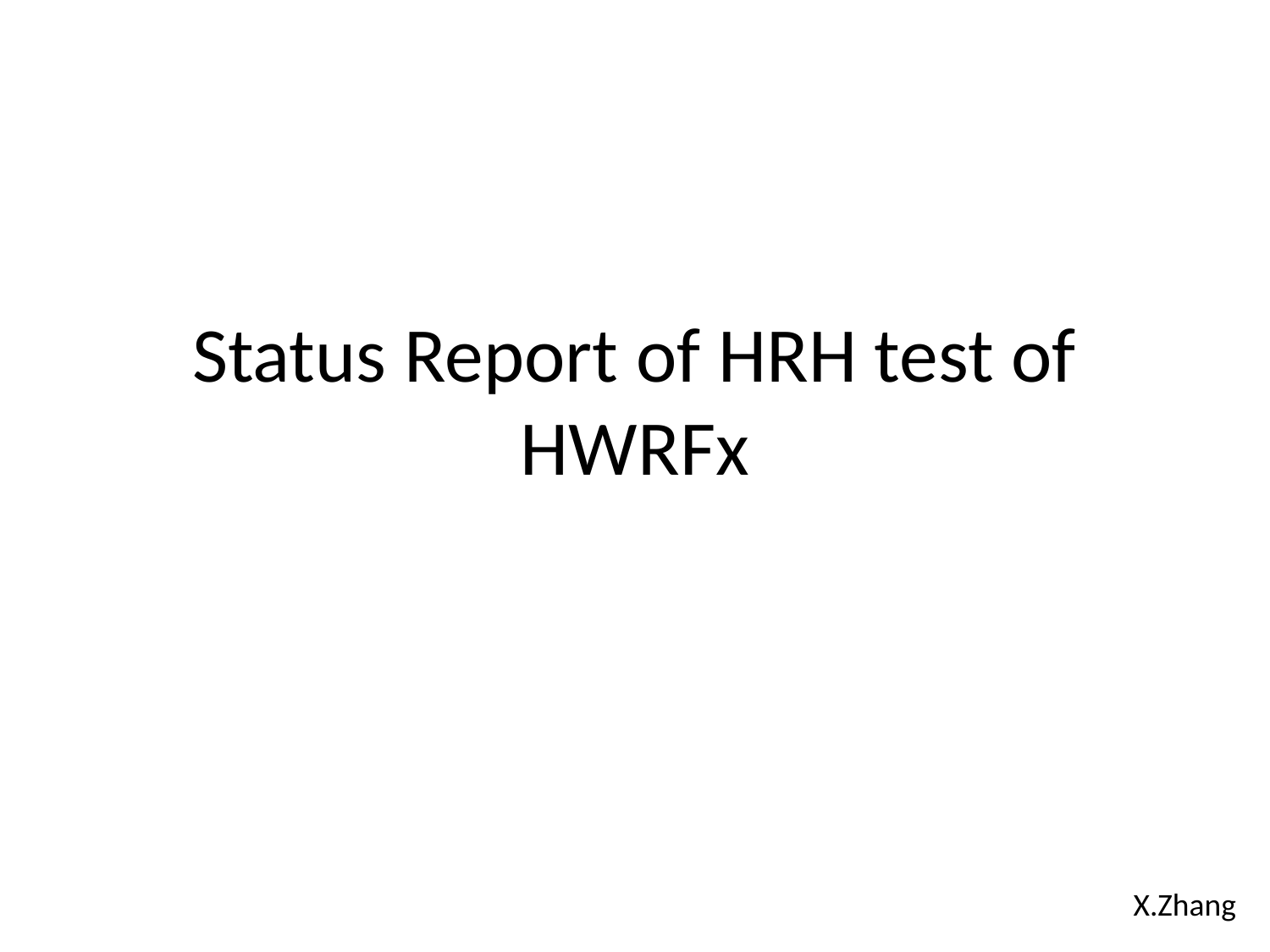

# Status Report of HRH test of HWRFx
X.Zhang